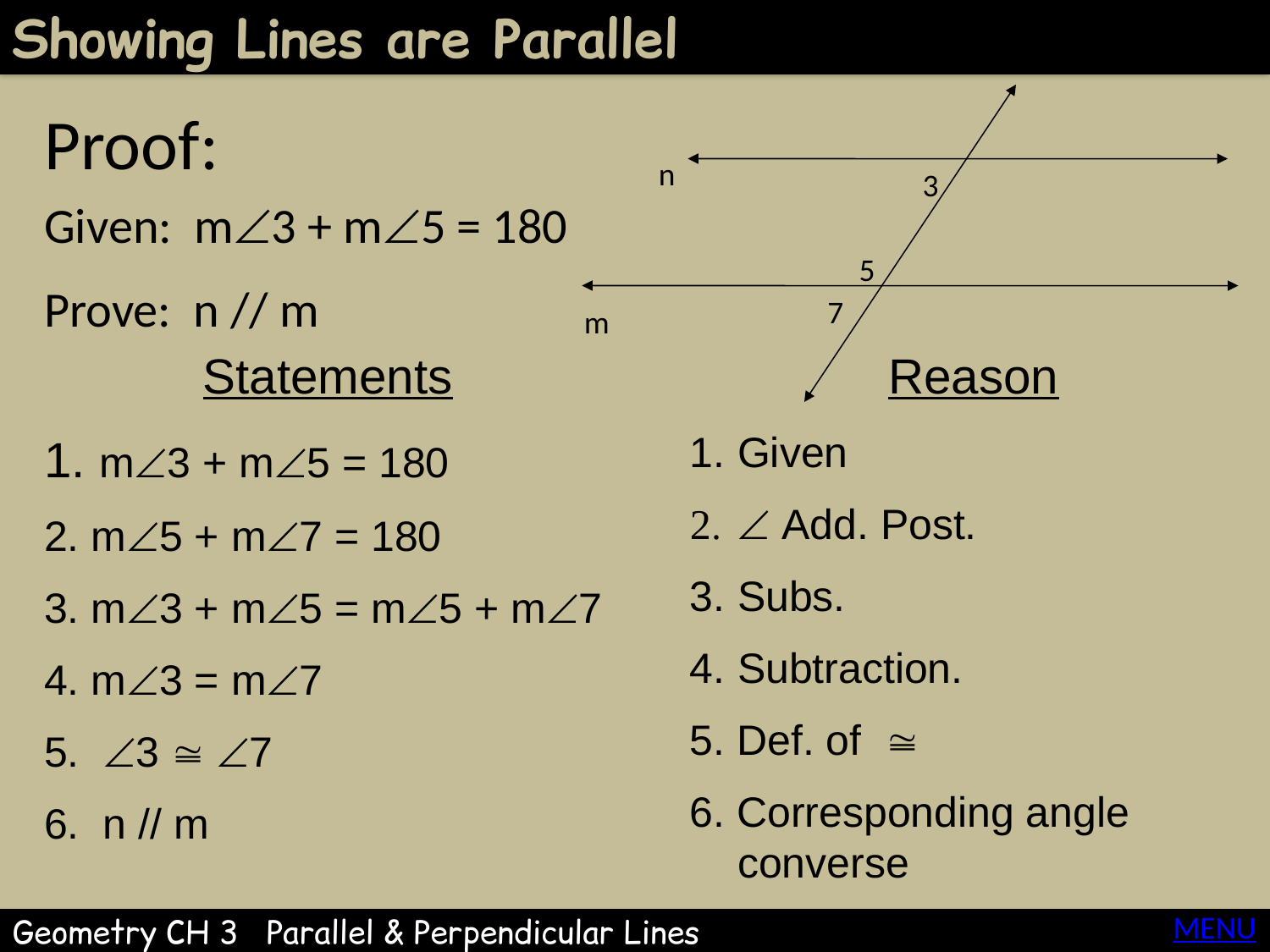

Showing Lines are Parallel

Proof:
n

3
Given:  m∠3 + m∠5 = 180
Prove:  n // m
5

7
m
Statements
1. m∠3 + m∠5 = 180
2. m∠5 + m∠7 = 180
3. m∠3 + m∠5 = m∠5 + m∠7
4. m∠3 = m∠7
5.  ∠3 ≅ ∠7
6.  n // m

Reason
Given
∠ Add. Post.
Subs.
Subtraction.
5. Def. of  ≅
6. Corresponding angle converse

MENU
Geometry CH 3	Parallel & Perpendicular Lines